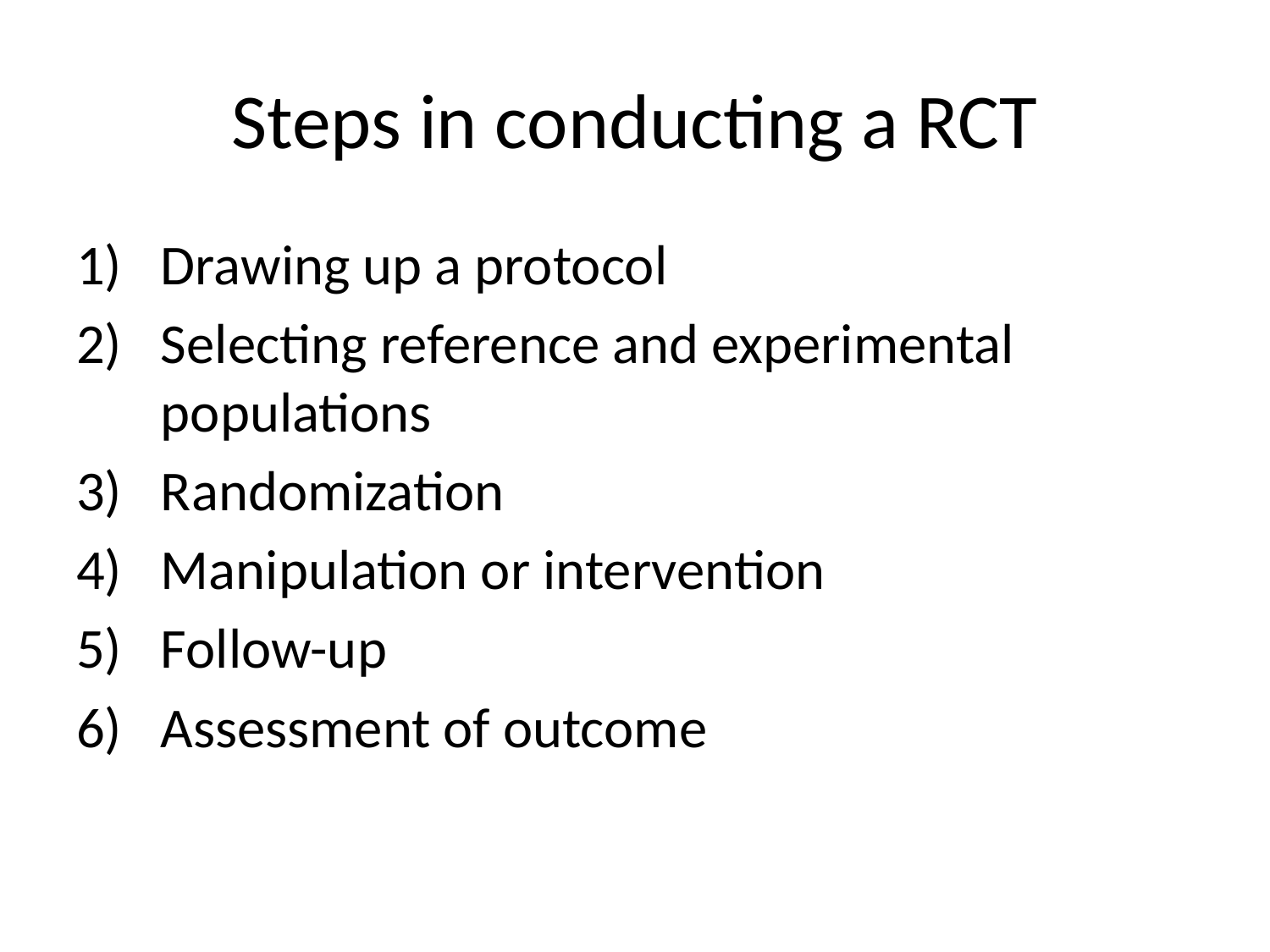

# Steps in conducting a RCT
Drawing up a protocol
Selecting reference and experimental populations
Randomization
Manipulation or intervention
Follow-up
Assessment of outcome